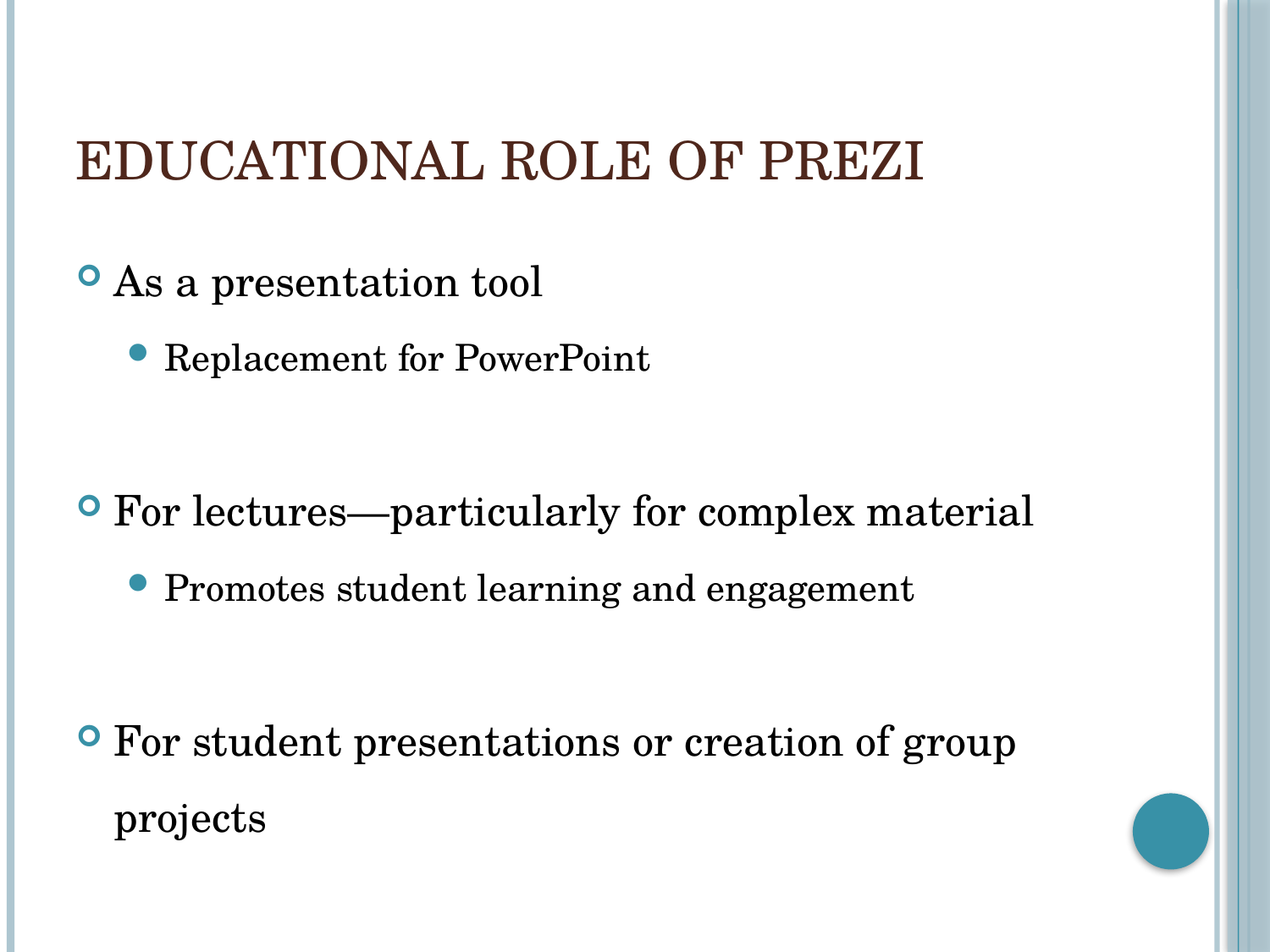

# Educational Role of Prezi
As a presentation tool
Replacement for PowerPoint

For lectures—particularly for complex material
Promotes student learning and engagement

For student presentations or creation of group projects